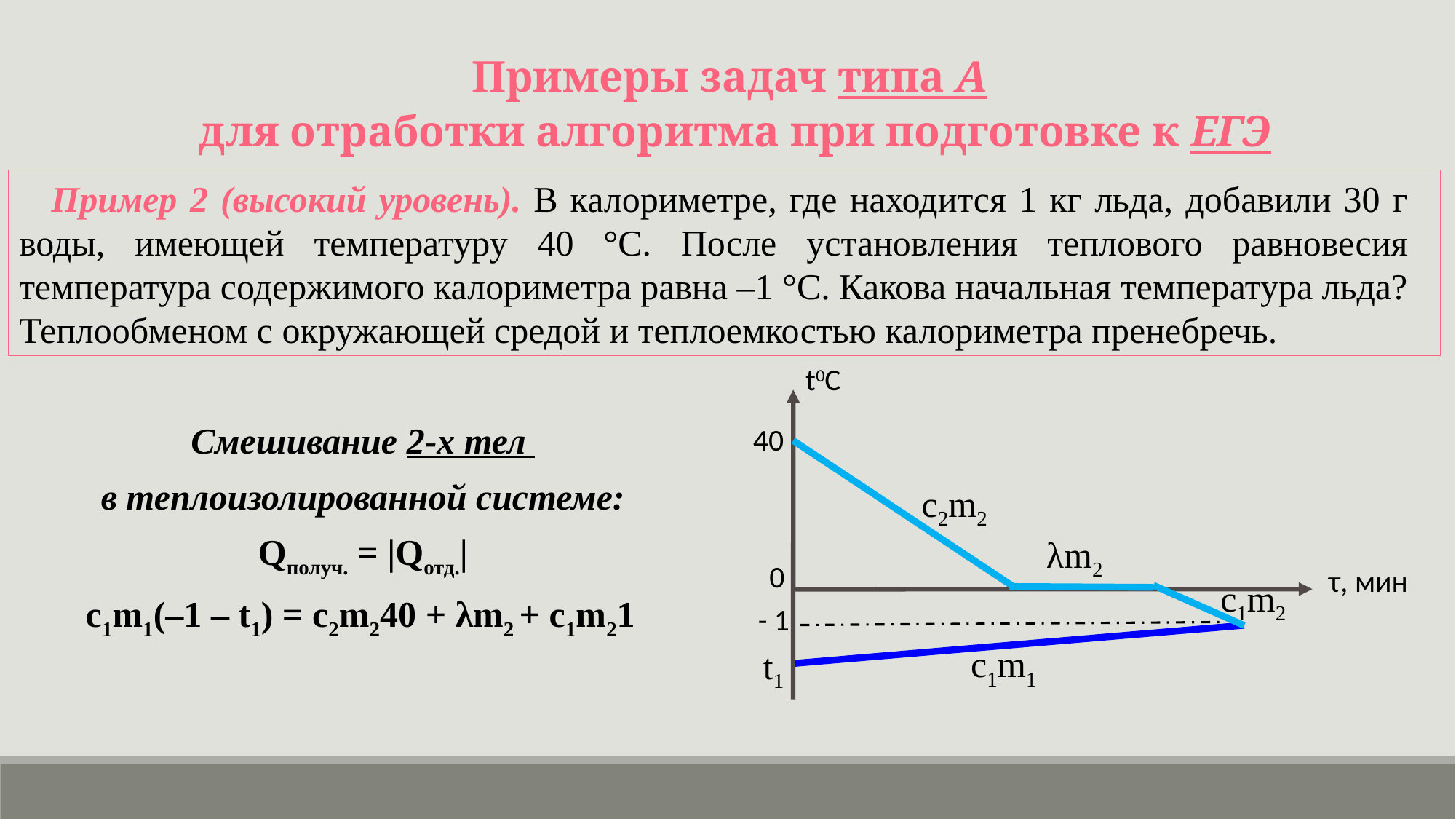

Примеры задач типа А
для отработки алгоритма при подготовке к ЕГЭ
Пример 2 (высокий уровень). В калориметре, где находится 1 кг льда, добавили 30 г воды, имеющей температуру 40 °С. После установления теплового равновесия температура содержимого калориметра равна –1 °С. Какова начальная температура льда? Теплообменом с окружающей средой и теплоемкостью калориметра пренебречь.
t0C

Смешивание 2-х тел
в теплоизолированной системе:
Qполуч. = |Qотд.|
с1m1(–1 – t1) = c2m240 + λm2 + с1m21

40

с2m2
λm2
0
τ, мин
с1m2

- 1

с1m1
t1